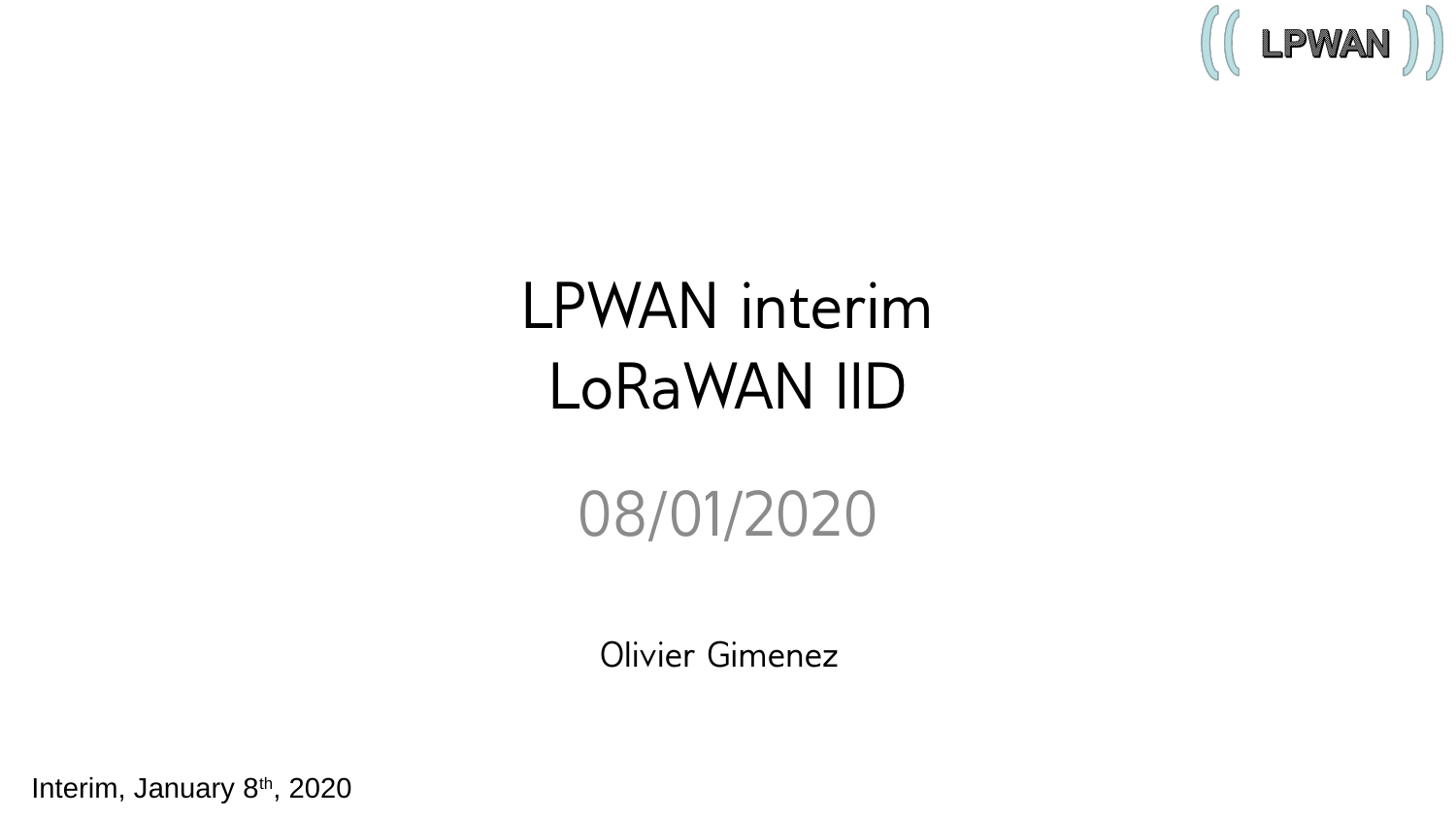

# LPWAN interim LoRaWAN IID
08/01/2020
Olivier Gimenez